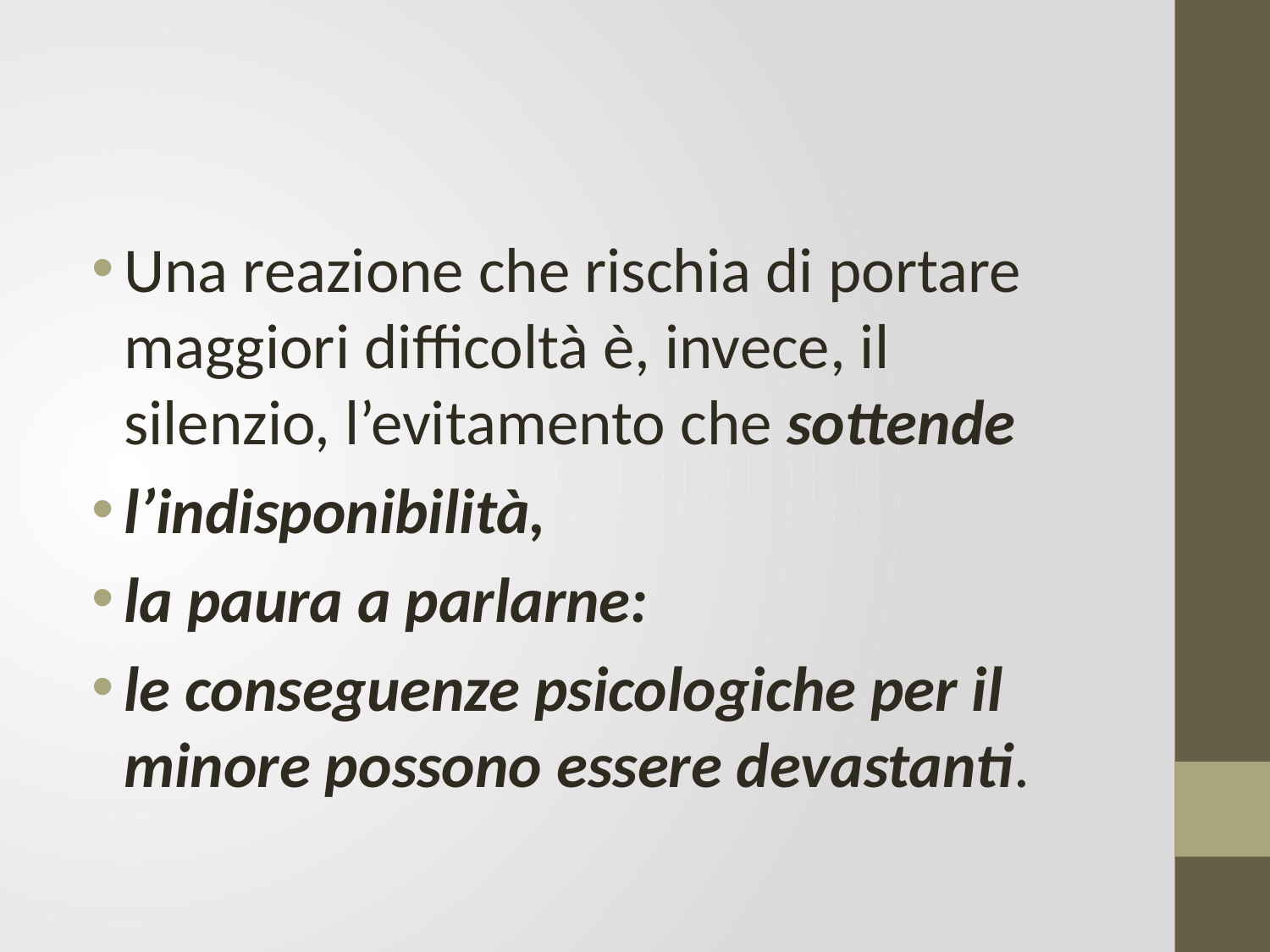

#
Una reazione che rischia di portare maggiori difficoltà è, invece, il silenzio, l’evitamento che sottende
l’indisponibilità,
la paura a parlarne:
le conseguenze psicologiche per il minore possono essere devastanti.